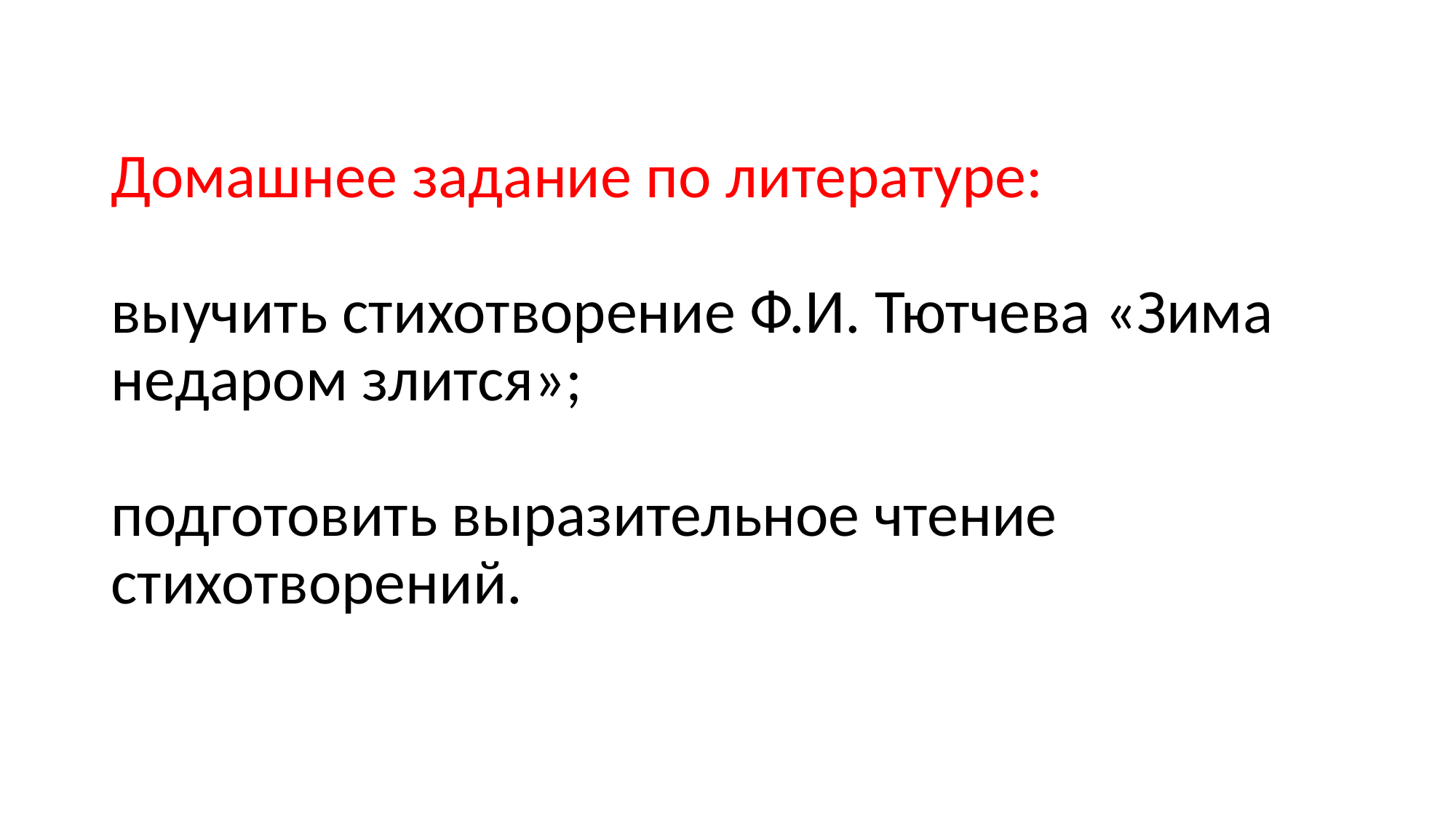

# Домашнее задание по литературе: выучить стихотворение Ф.И. Тютчева «Зима недаром злится»; подготовить выразительное чтение стихотворений.